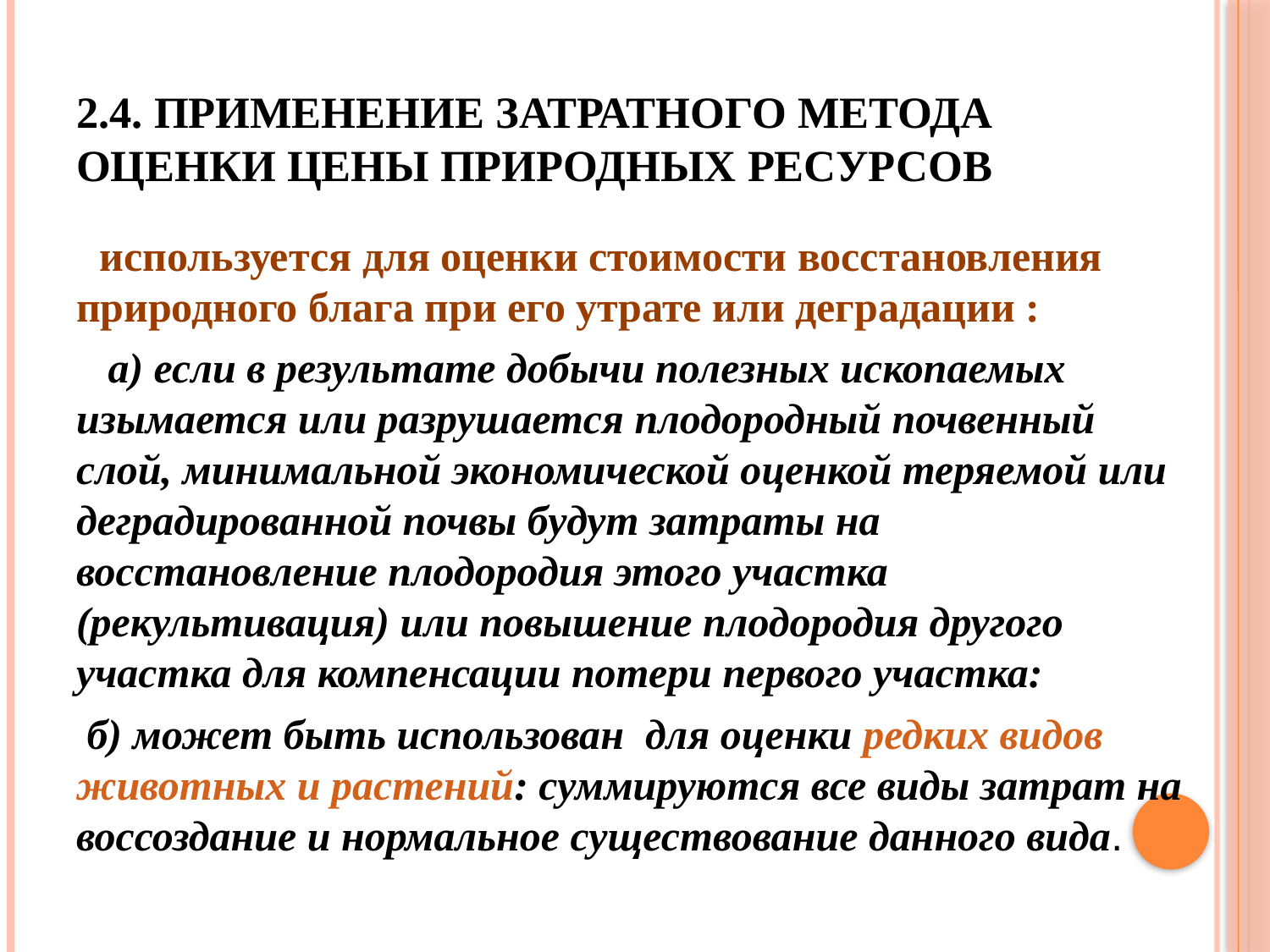

# 2.4. ПРИМЕНЕНИЕ ЗАТРАТНОГО МЕТОДА ОЦЕНКИ ЦЕНЫ ПРИРОДНЫХ РЕСУРСОВ
  используется для оценки стоимости восстановления природного блага при его утрате или деградации :
   а) если в результате добычи полезных ископаемых изымается или разрушается плодородный почвенный слой, минимальной экономической оценкой теряемой или деградированной почвы будут затраты на восстановление плодородия этого участка (рекультивация) или повышение плодородия другого участка для компенсации потери первого участка:
 б) может быть использован  для оценки редких видов животных и растений: суммируются все виды затрат на воссоздание и нормальное существование данного вида.